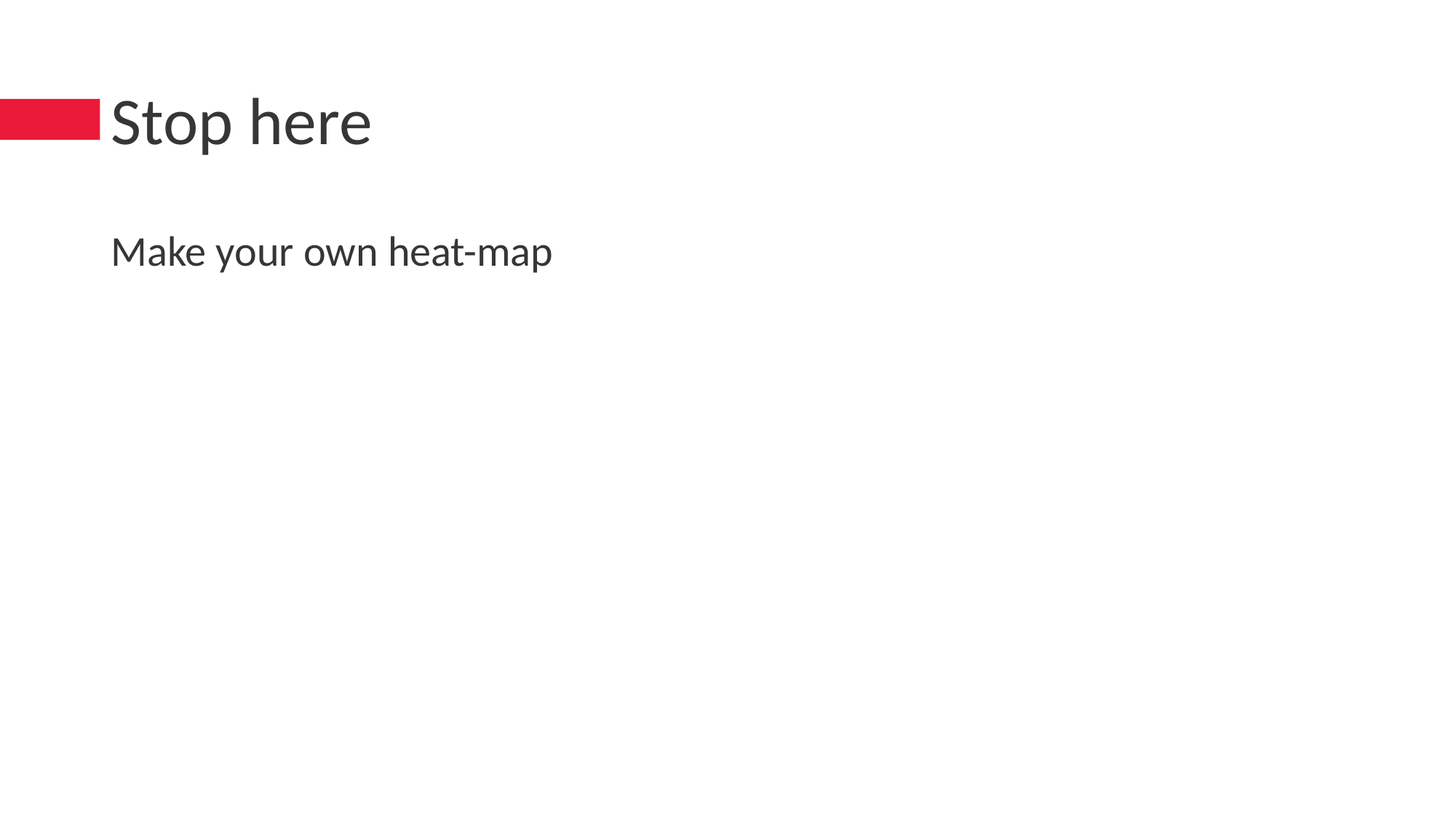

# Stop here
Make your own heat-map